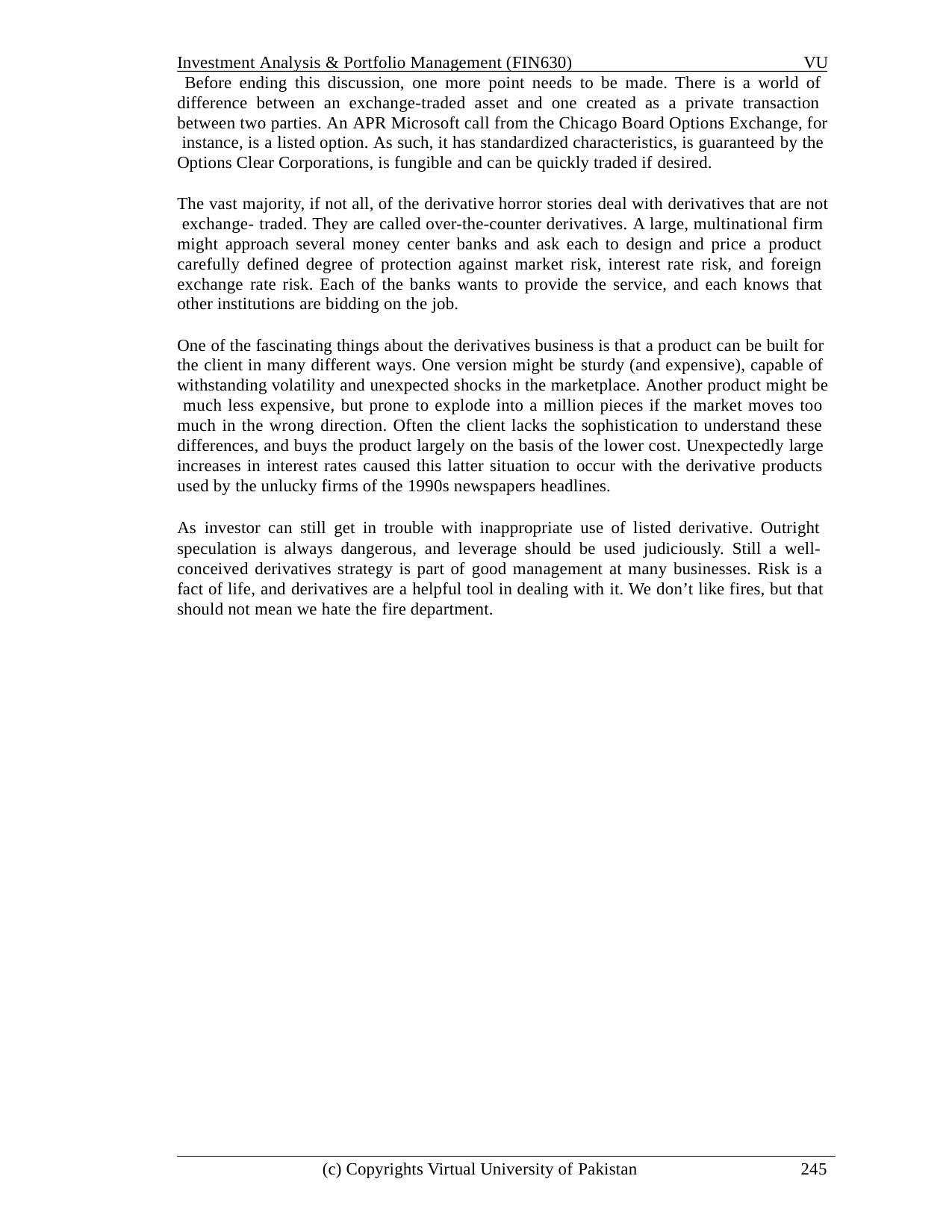

Investment Analysis & Portfolio Management (FIN630)	VU  Before ending this discussion, one more point needs to be made. There is a world of  difference between an exchange-traded asset and one created as a private transaction  between two parties. An APR Microsoft call from the Chicago Board Options Exchange, for  instance, is a listed option. As such, it has standardized characteristics, is guaranteed by the  Options Clear Corporations, is fungible and can be quickly traded if desired.

The vast majority, if not all, of the derivative horror stories deal with derivatives that are not  exchange- traded. They are called over-the-counter derivatives. A large, multinational firm  might approach several money center banks and ask each to design and price a product  carefully defined degree of protection against market risk, interest rate risk, and foreign  exchange rate risk. Each of the banks wants to provide the service, and each knows that  other institutions are bidding on the job.

One of the fascinating things about the derivatives business is that a product can be built for  the client in many different ways. One version might be sturdy (and expensive), capable of  withstanding volatility and unexpected shocks in the marketplace. Another product might be  much less expensive, but prone to explode into a million pieces if the market moves too  much in the wrong direction. Often the client lacks the sophistication to understand these  differences, and buys the product largely on the basis of the lower cost. Unexpectedly large  increases in interest rates caused this latter situation to occur with the derivative products  used by the unlucky firms of the 1990s newspapers headlines.

As investor can still get in trouble with inappropriate use of listed derivative. Outright  speculation is always dangerous, and leverage should be used judiciously. Still a well-  conceived derivatives strategy is part of good management at many businesses. Risk is a  fact of life, and derivatives are a helpful tool in dealing with it. We don’t like fires, but that  should not mean we hate the fire department.

(c) Copyrights Virtual University of Pakistan
245